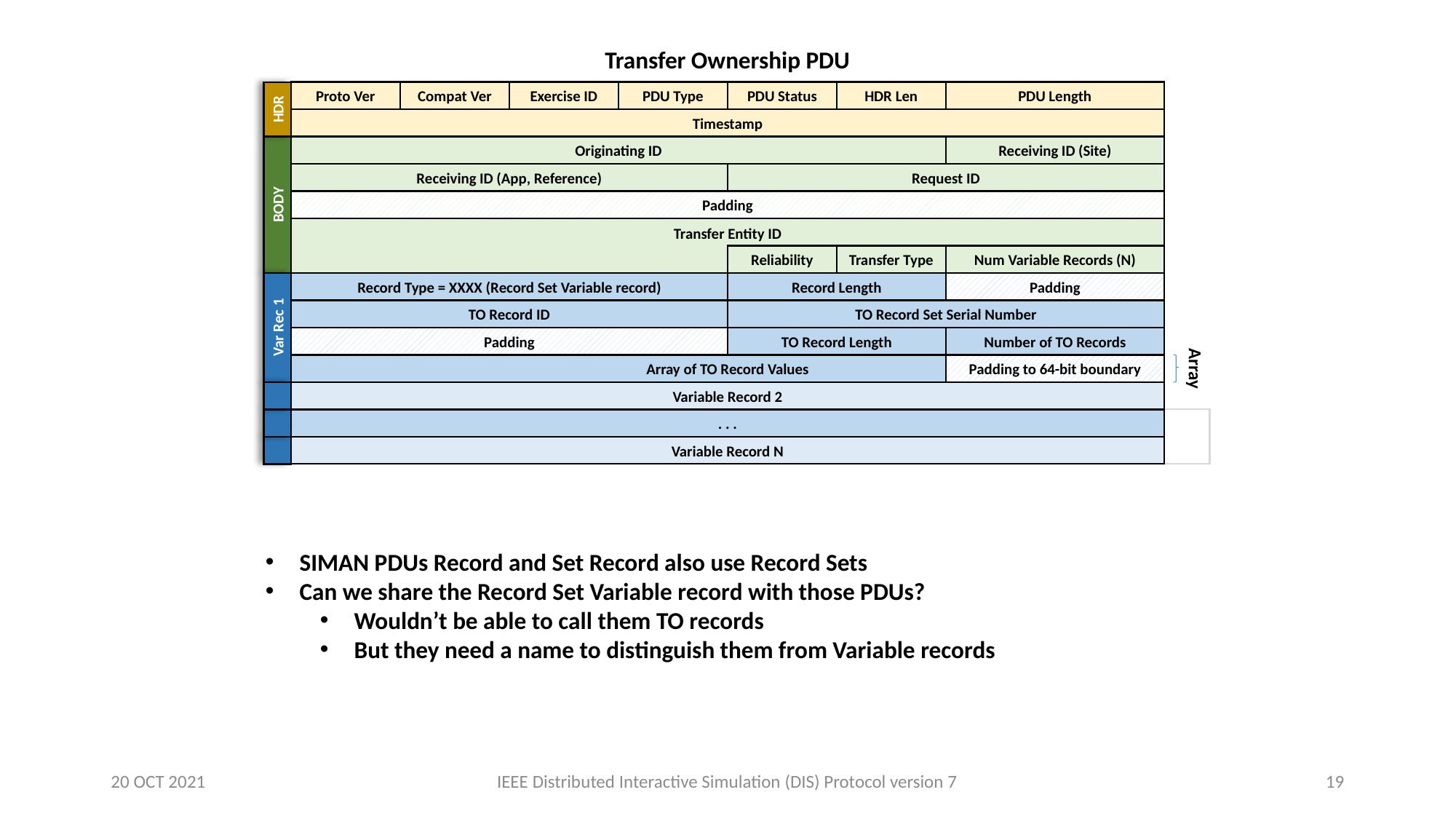

Transfer Ownership PDU
Proto Ver
Compat Ver
Exercise ID
PDU Type
PDU Status
HDR Len
PDU Length
HDR
Timestamp
Originating ID
Receiving ID (Site)
Receiving ID (App, Reference)
Request ID
BODY
Padding
Transfer Entity ID
Reliability
Transfer Type
Num Variable Records (N)
Record Type = XXXX (Record Set Variable record)
Record Length
Padding
TO Record ID
TO Record Set Serial Number
Var Rec 1
Padding
TO Record Length
Number of TO Records
Array of TO Record Values
Padding to 64-bit boundary
Array

Variable Record 2

. . .

Variable Record N
SIMAN PDUs Record and Set Record also use Record Sets
Can we share the Record Set Variable record with those PDUs?
Wouldn’t be able to call them TO records
But they need a name to distinguish them from Variable records
20 OCT 2021
IEEE Distributed Interactive Simulation (DIS) Protocol version 7
19